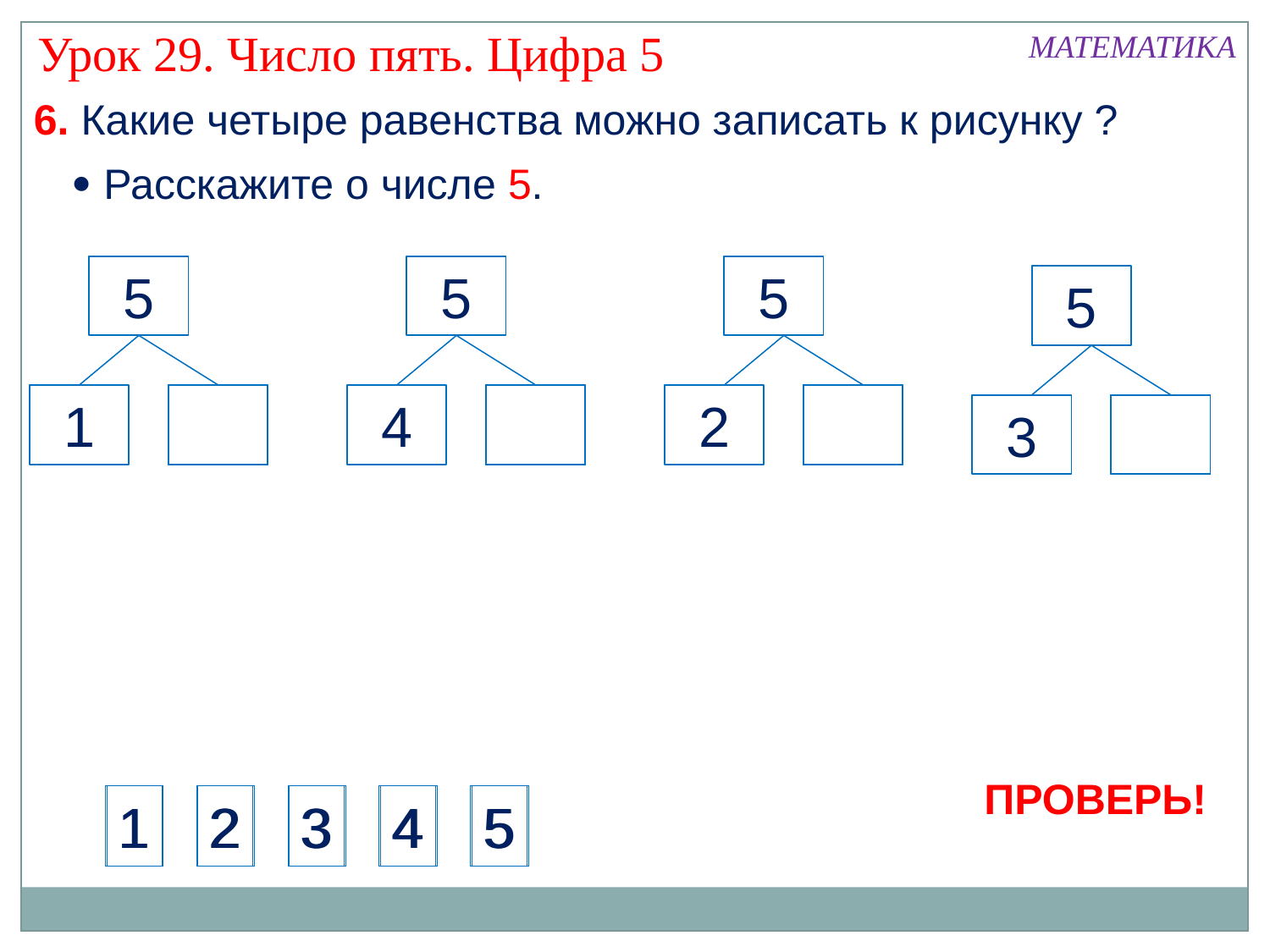

Урок 29. Число пять. Цифра 5
МАТЕМАТИКА
6. Какие четыре равенства можно записать к рисунку ?
• Расскажите о числе 5.
5
1

5
4

5
2

5
3

ПРОВЕРЬ!
1
1
2
2
3
3
4
4
5
5